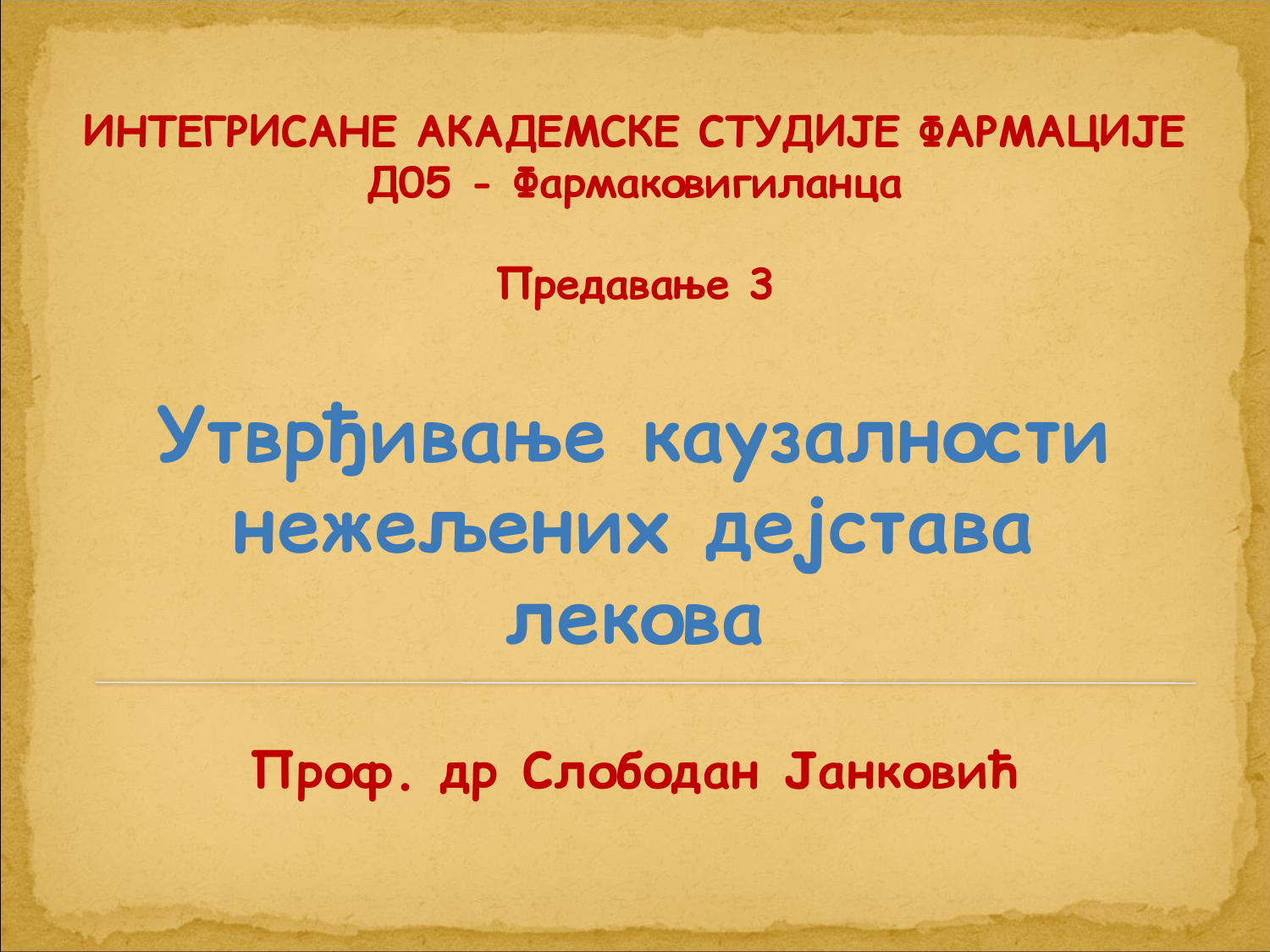

ИНТЕГРИСАНЕ АКАДЕМСКЕ СТУДИЈЕ ФАРМАЦИЈЕ
Д05 - Фармаковигиланца
Предавање 3
Утврђивање каузалности нежељених дејстава лекова

Проф. др Слободан Јанковић